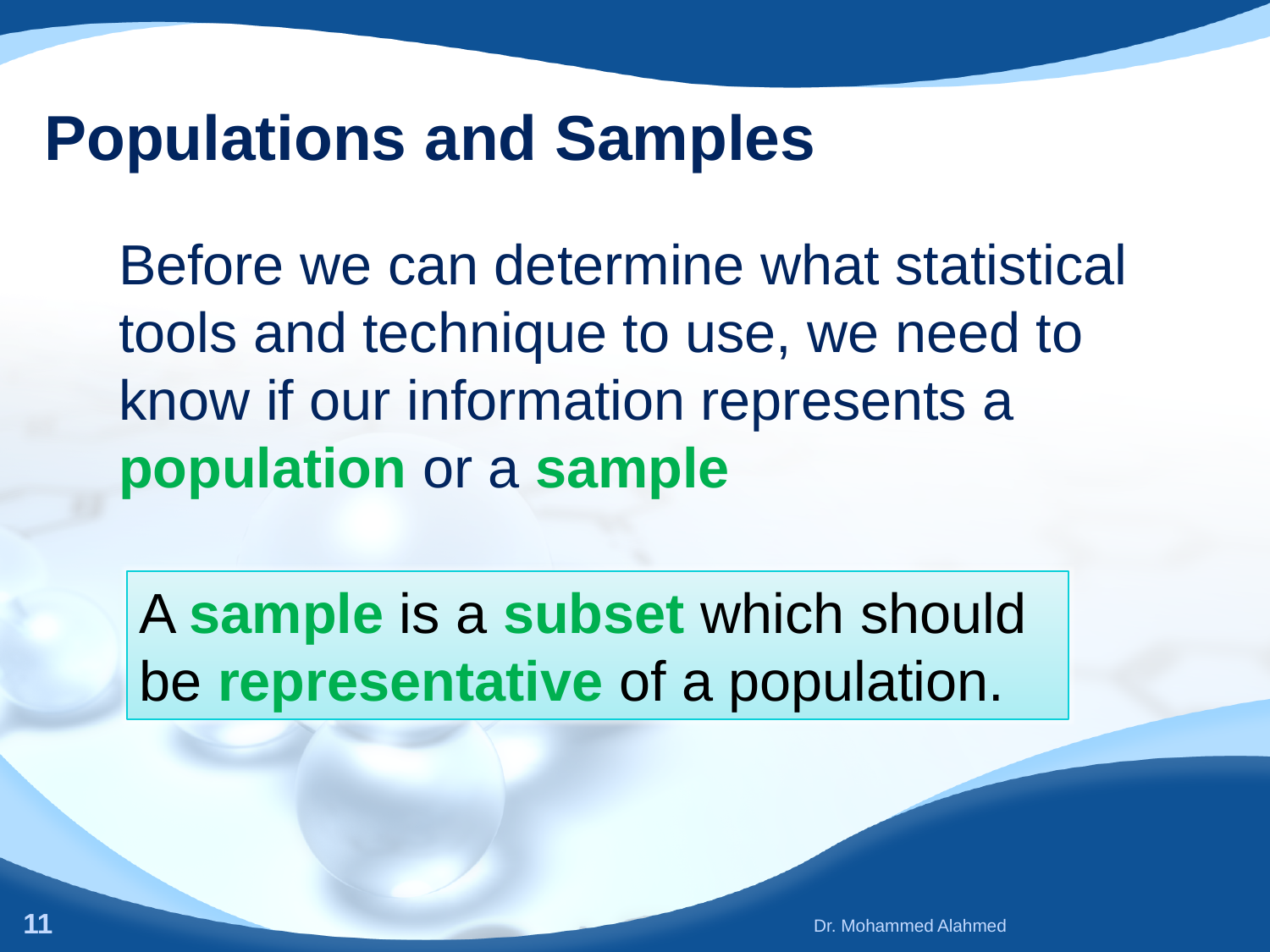

# Populations and Samples
Before we can determine what statistical tools and technique to use, we need to know if our information represents a population or a sample

A sample is a subset which should be representative of a population.
11
Dr. Mohammed Alahmed